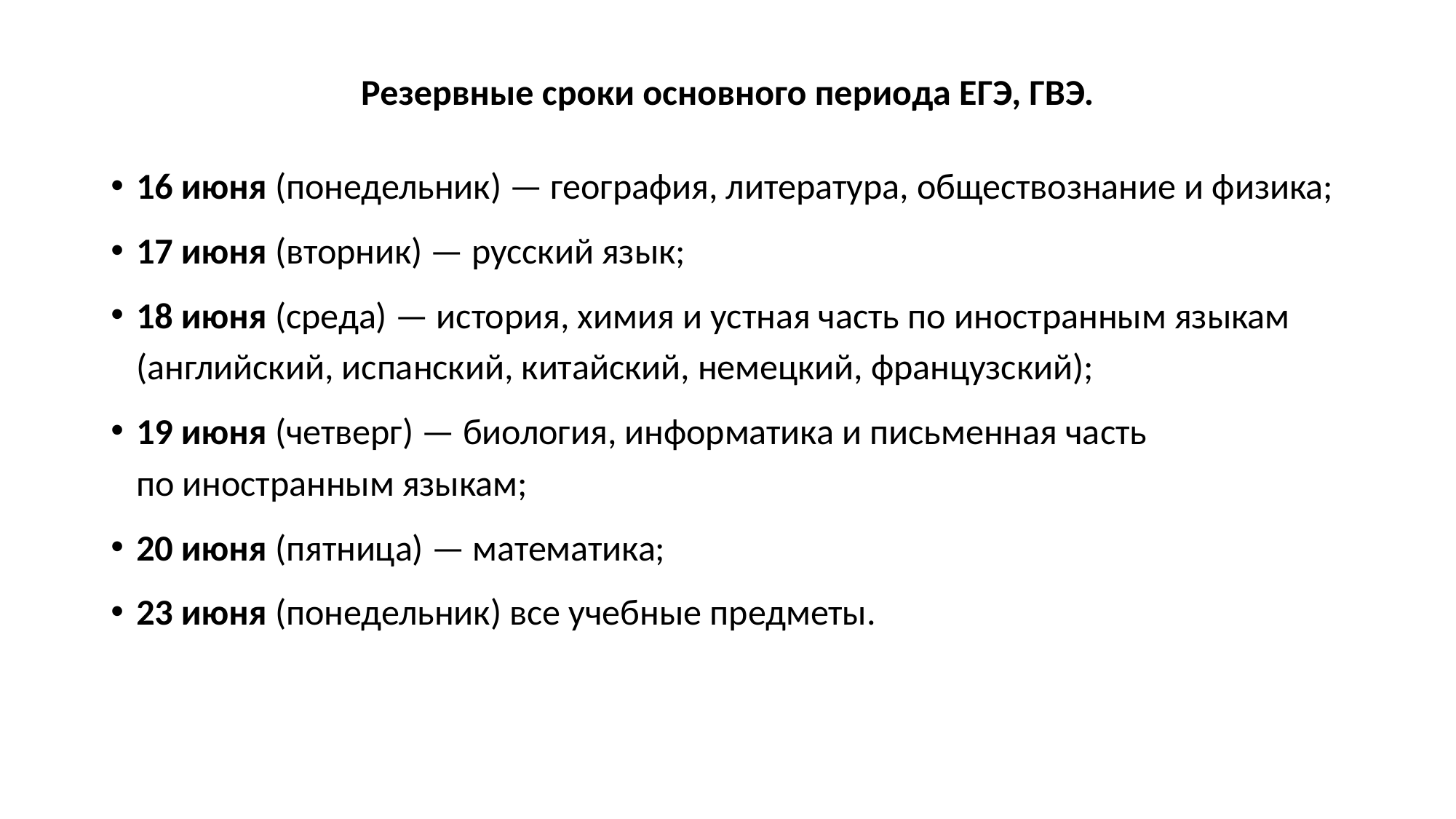

Резервные сроки основного периода ЕГЭ, ГВЭ.
16 июня (понедельник) — география, литература, обществознание и физика;
17 июня (вторник) — русский язык;
18 июня (среда) — история, химия и устная часть по иностранным языкам (английский, испанский, китайский, немецкий, французский);
19 июня (четверг) — биология, информатика и письменная часть по иностранным языкам;
20 июня (пятница) — математика;
23 июня (понедельник) все учебные предметы.